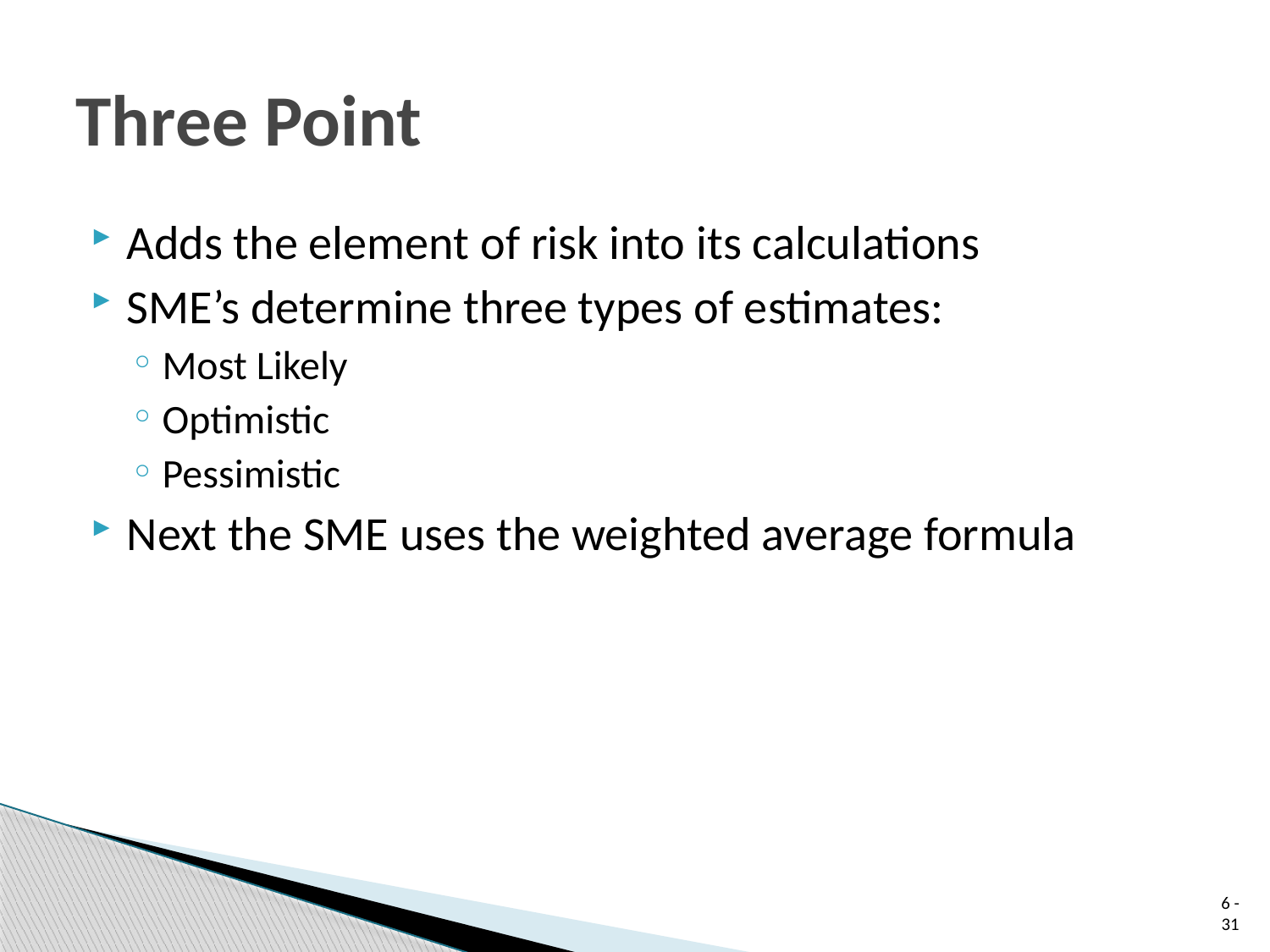

# Three Point
Adds the element of risk into its calculations
SME’s determine three types of estimates:
Most Likely
Optimistic
Pessimistic
Next the SME uses the weighted average formula
 6 - 31